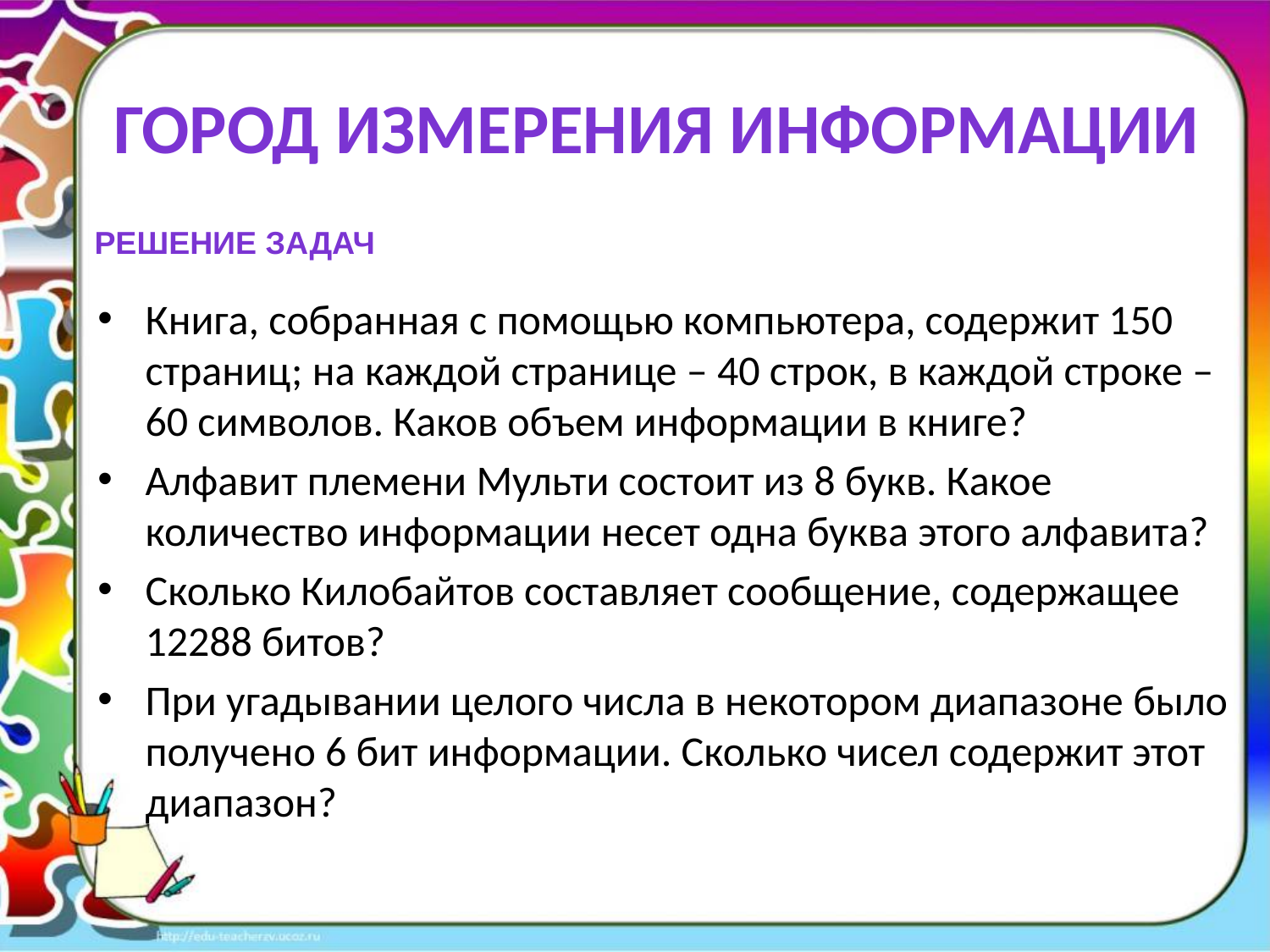

Город измерения информации
Решение задач
Книга, собранная с помощью компьютера, содержит 150 страниц; на каждой странице – 40 строк, в каждой строке – 60 символов. Каков объем информации в книге?
Алфавит племени Мульти состоит из 8 букв. Какое количество информации несет одна буква этого алфавита?
Сколько Килобайтов составляет сообщение, содержащее 12288 битов?
При угадывании целого числа в некотором диапазоне было получено 6 бит информации. Сколько чисел содержит этот диапазон?